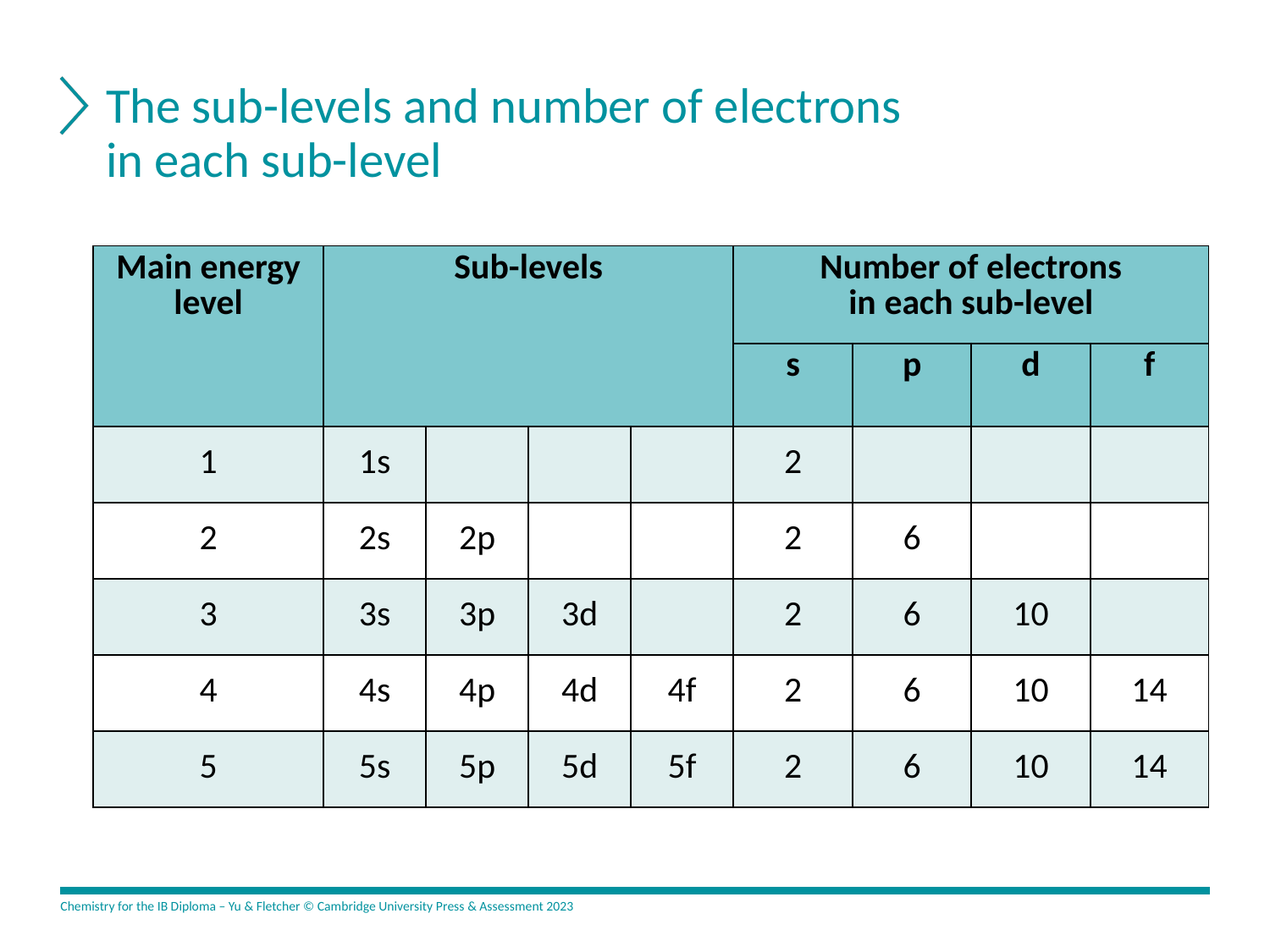

# The sub-levels and number of electrons in each sub-level
| Main energy level | Sub-levels |  |  |  | Number of electrons in each sub-level |  |  |  |
| --- | --- | --- | --- | --- | --- | --- | --- | --- |
|  |  |  |  |  | s | p | d | f |
| 1 | 1s |  |  |  | 2 |  |  |  |
| 2 | 2s | 2p |  |  | 2 | 6 |  |  |
| 3 | 3s | 3p | 3d |  | 2 | 6 | 10 |  |
| 4 | 4s | 4p | 4d | 4f | 2 | 6 | 10 | 14 |
| 5 | 5s | 5p | 5d | 5f | 2 | 6 | 10 | 14 |